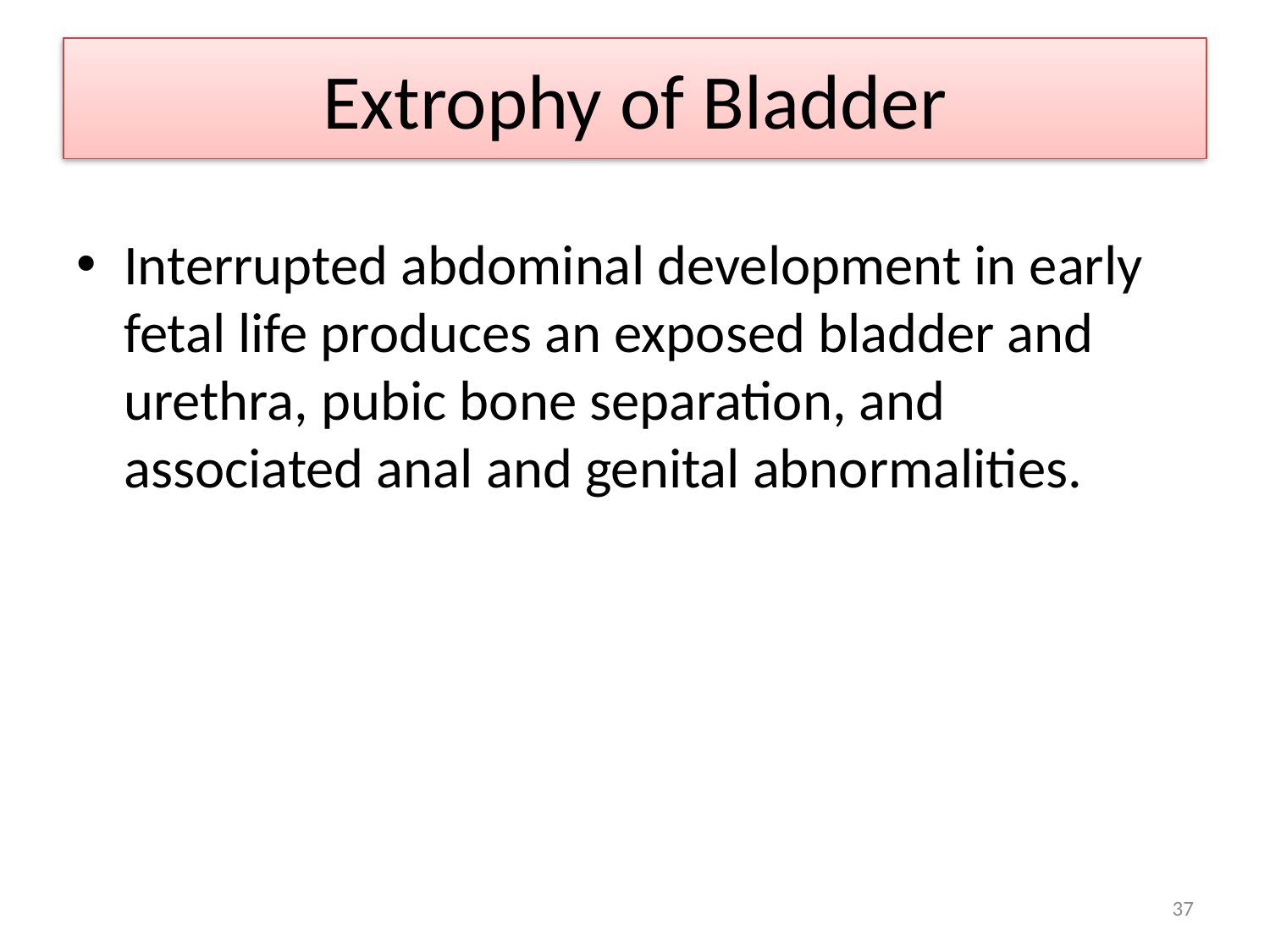

# Extrophy of Bladder
Interrupted abdominal development in early fetal life produces an exposed bladder and urethra, pubic bone separation, and associated anal and genital abnormalities.
37